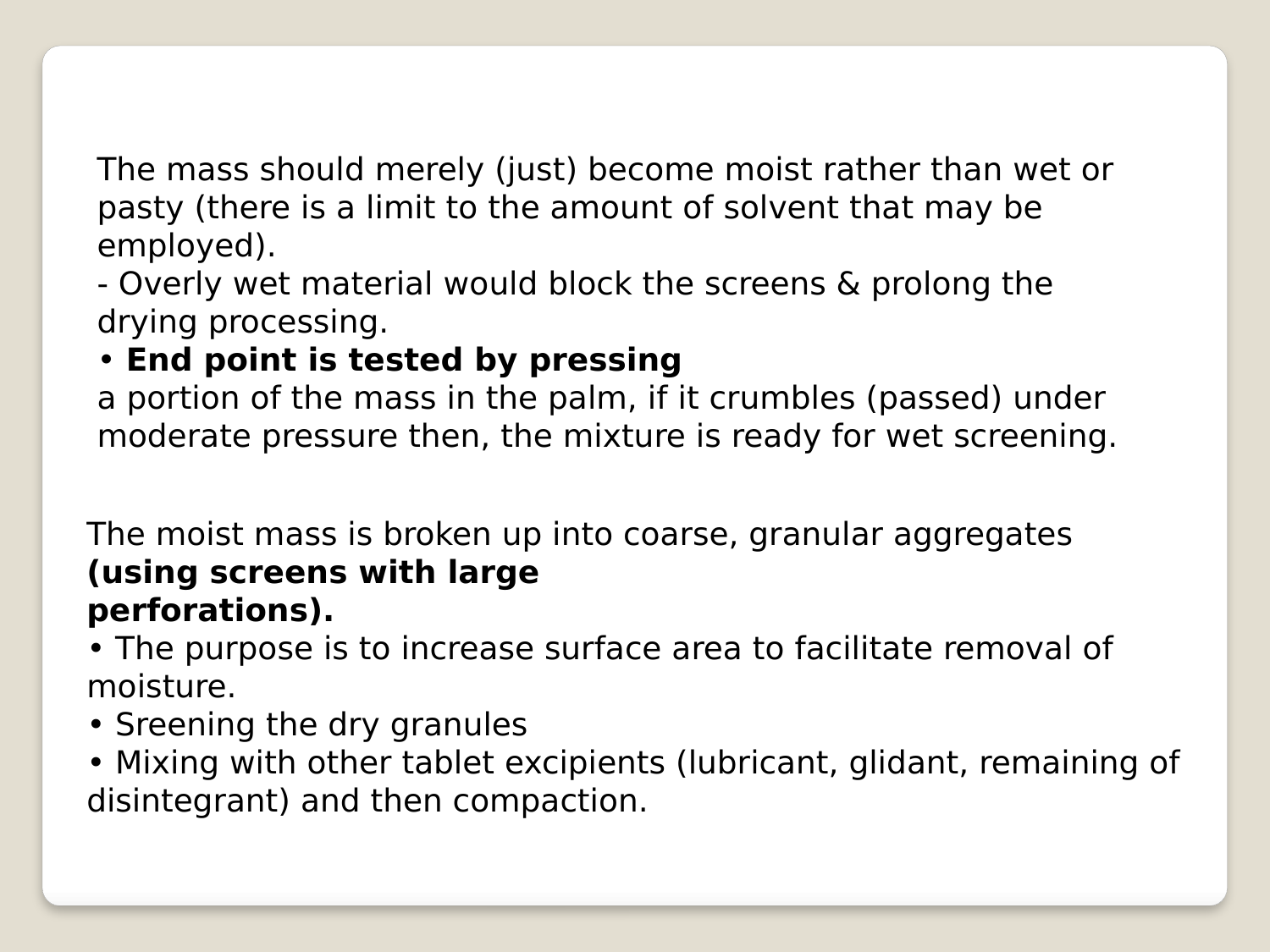

The mass should merely (just) become moist rather than wet or pasty (there is a limit to the amount of solvent that may be
employed).
- Overly wet material would block the screens & prolong the drying processing.
• End point is tested by pressing
a portion of the mass in the palm, if it crumbles (passed) under moderate pressure then, the mixture is ready for wet screening.
The moist mass is broken up into coarse, granular aggregates (using screens with large
perforations).
• The purpose is to increase surface area to facilitate removal of moisture.
• Sreening the dry granules
• Mixing with other tablet excipients (lubricant, glidant, remaining of
disintegrant) and then compaction.